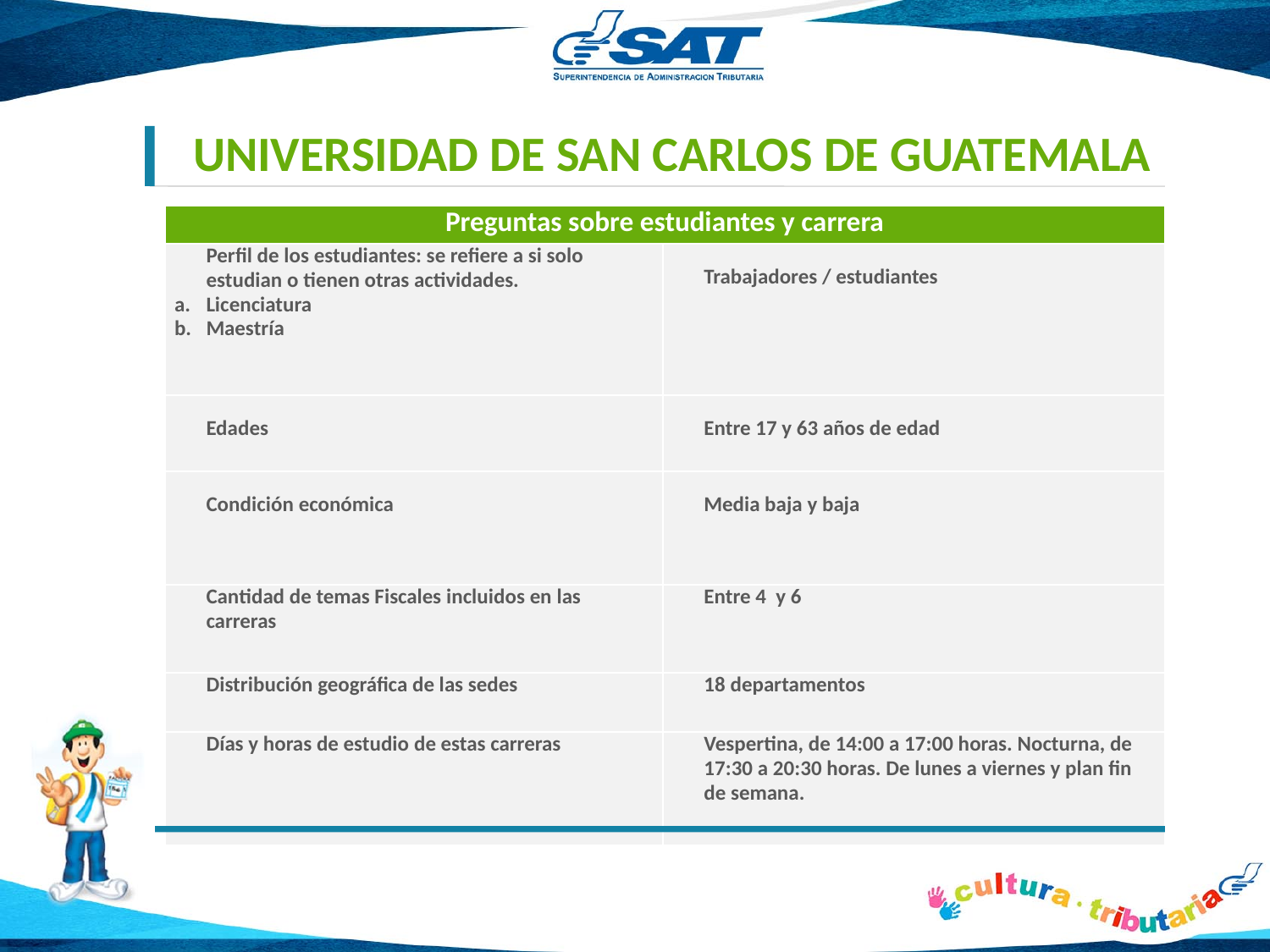

UNIVERSIDAD DE SAN CARLOS DE GUATEMALA

| Preguntas sobre estudiantes y carrera |  |
| --- | --- |
| Perfil de los estudiantes: se refiere a si solo estudian o tienen otras actividades. Licenciatura Maestría | Trabajadores / estudiantes |
| Edades | Entre 17 y 63 años de edad |
| Condición económica | Media baja y baja |
| Cantidad de temas Fiscales incluidos en las carreras | Entre 4 y 6 |
| Distribución geográfica de las sedes | 18 departamentos |
| Días y horas de estudio de estas carreras | Vespertina, de 14:00 a 17:00 horas. Nocturna, de 17:30 a 20:30 horas. De lunes a viernes y plan fin de semana. |